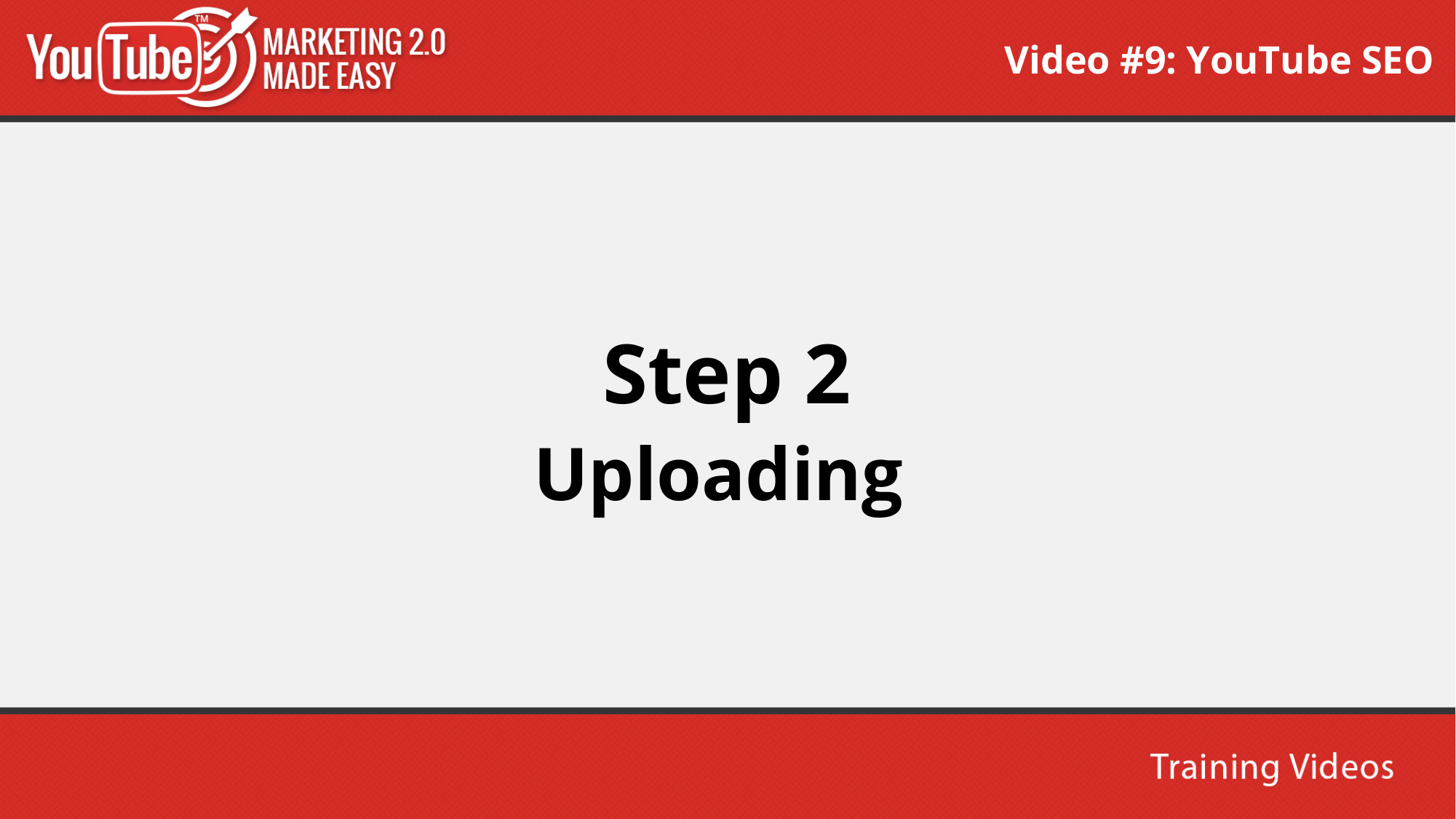

Video #9: YouTube SEO
Step 2
Uploading